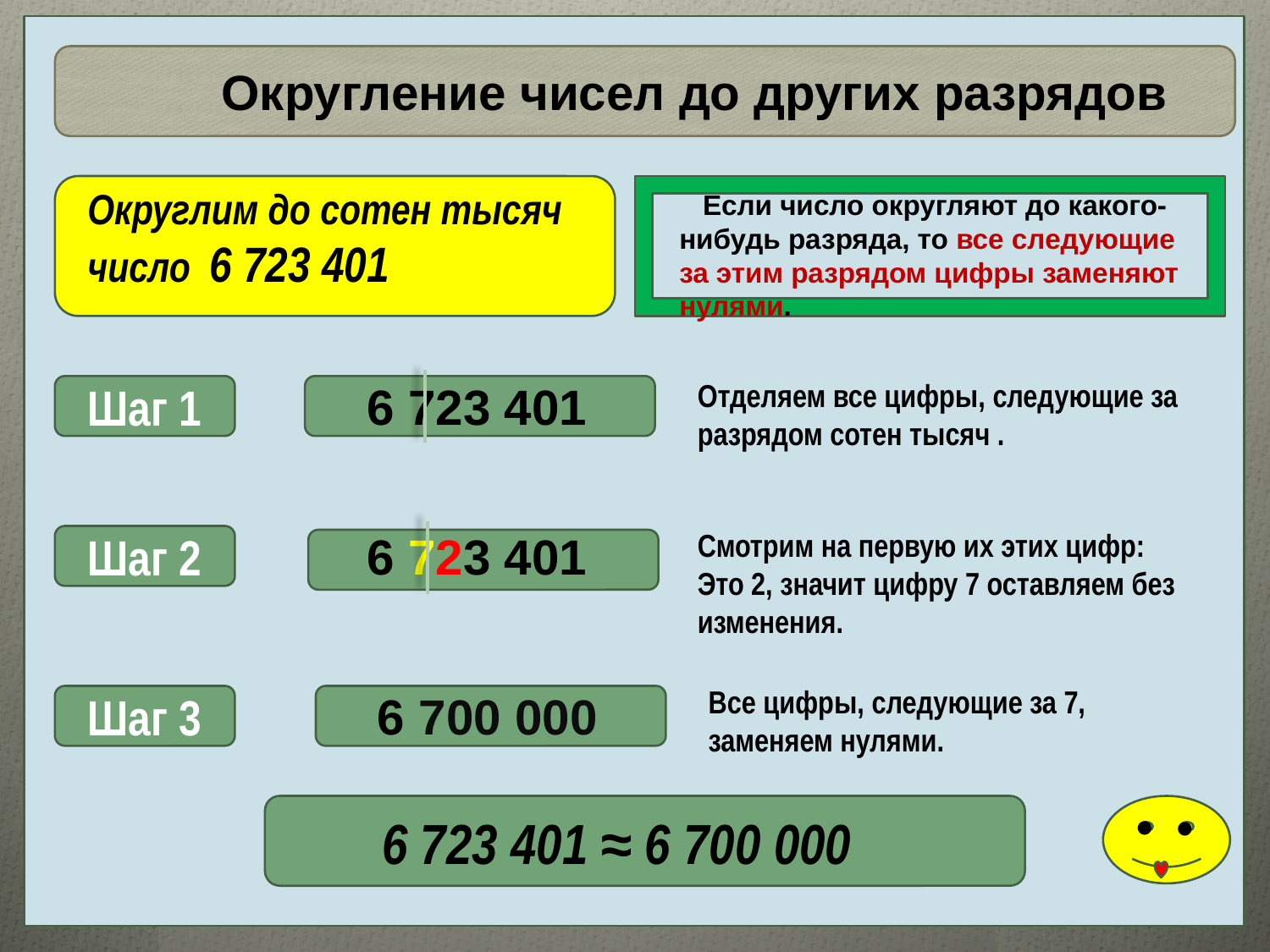

Округление чисел до других разрядов

Округлим до сотен тысяч
число  6 723 401

   Если число округляют до какого-нибудь разряда, то все следующие за этим разрядом цифры заменяют нулями.
6 723 401
Отделяем все цифры, следующие за разрядом сотен тысяч .
Шаг 1

6 723 401
Смотрим на первую их этих цифр:
Это 2, значит цифру 7 оставляем без изменения.
Шаг 2

Все цифры, следующие за 7, заменяем нулями.
6 700 000
Шаг 3

●
●
6 723 401 ≈ 6 700 000